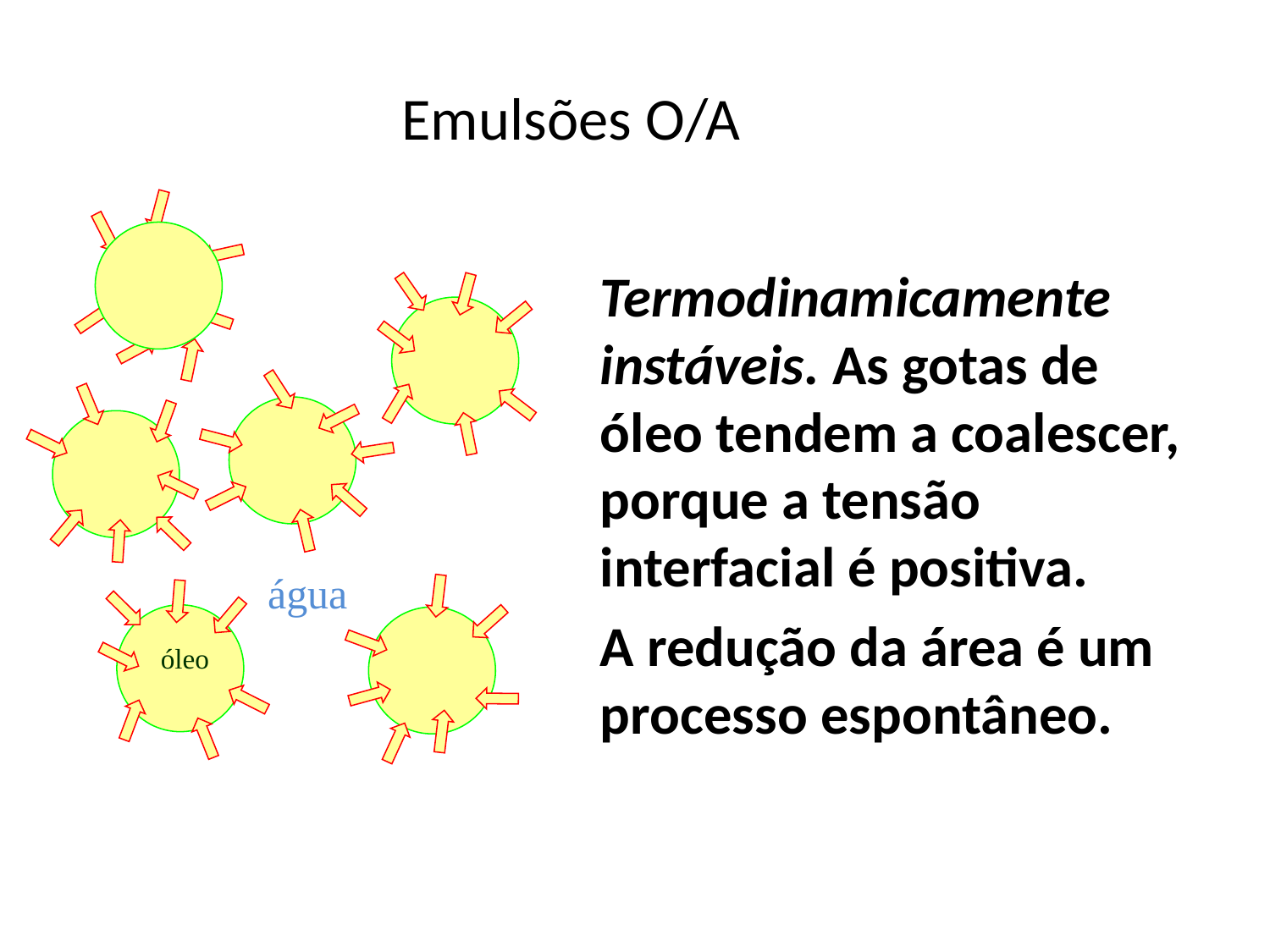

# Emulsões O/A

	Termodinamicamente instáveis. As gotas de óleo tendem a coalescer, porque a tensão interfacial é positiva.
	A redução da área é um processo espontâneo.

água

óleo